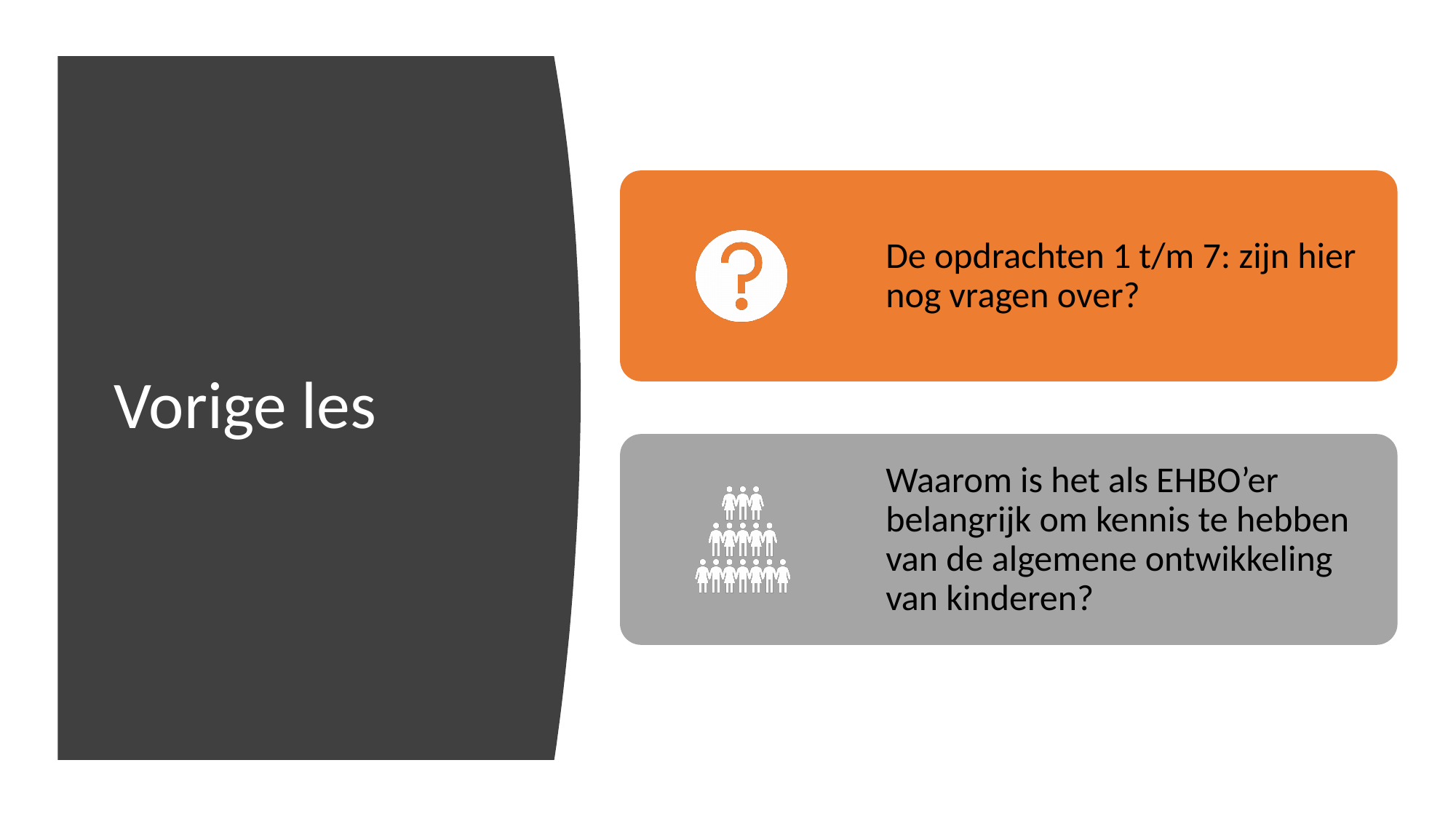

De opdrachten 1 t/m 7: zijn hier nog vragen over?
Waarom is het als EHBO’er belangrijk om kennis te hebben van de algemene ontwikkeling van kinderen?

# Vorige les